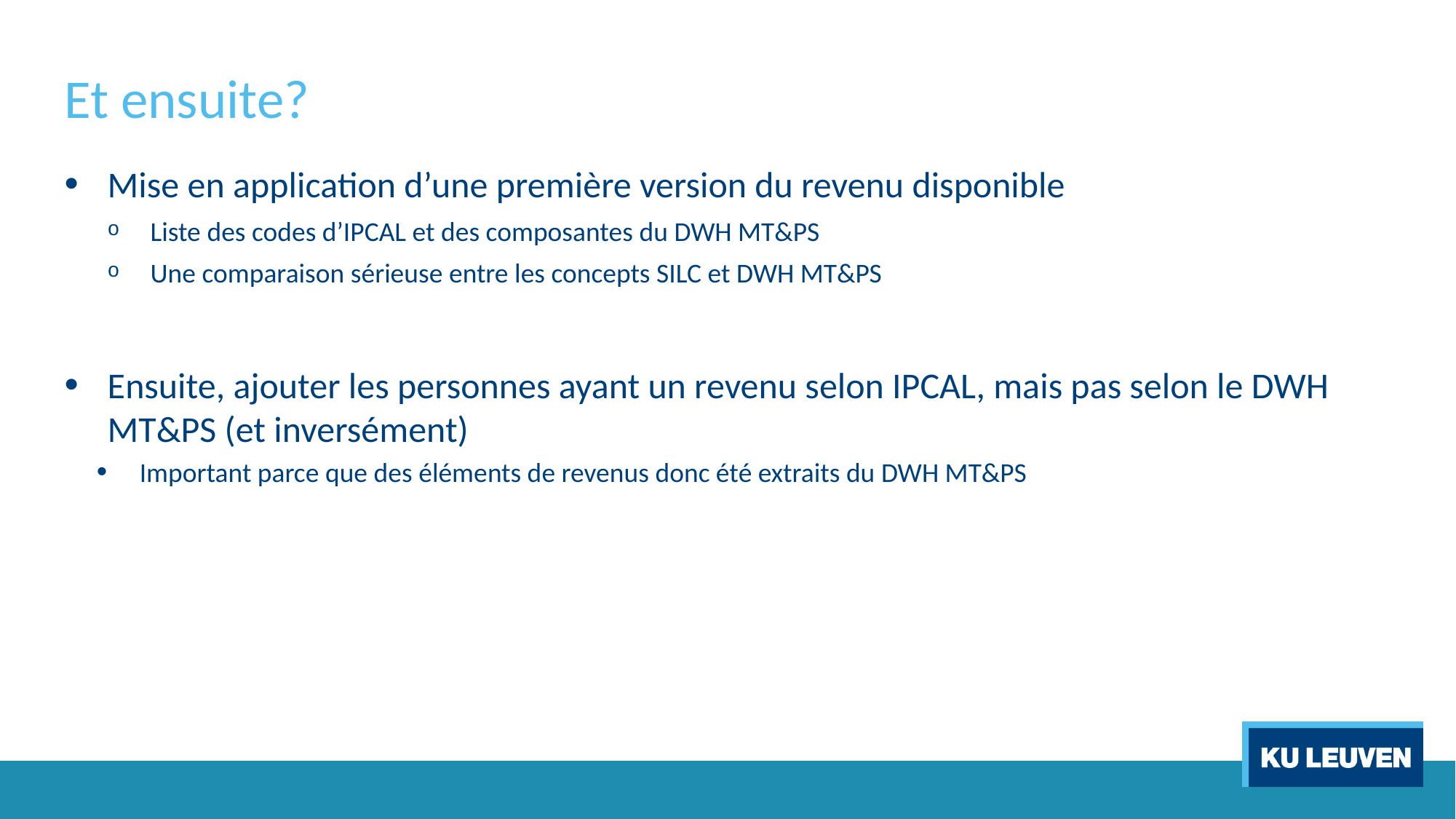

# Et ensuite?
Mise en application d’une première version du revenu disponible
Liste des codes d’IPCAL et des composantes du DWH MT&PS
Une comparaison sérieuse entre les concepts SILC et DWH MT&PS

Ensuite, ajouter les personnes ayant un revenu selon IPCAL, mais pas selon le DWH MT&PS (et inversément)
Important parce que des éléments de revenus donc été extraits du DWH MT&PS